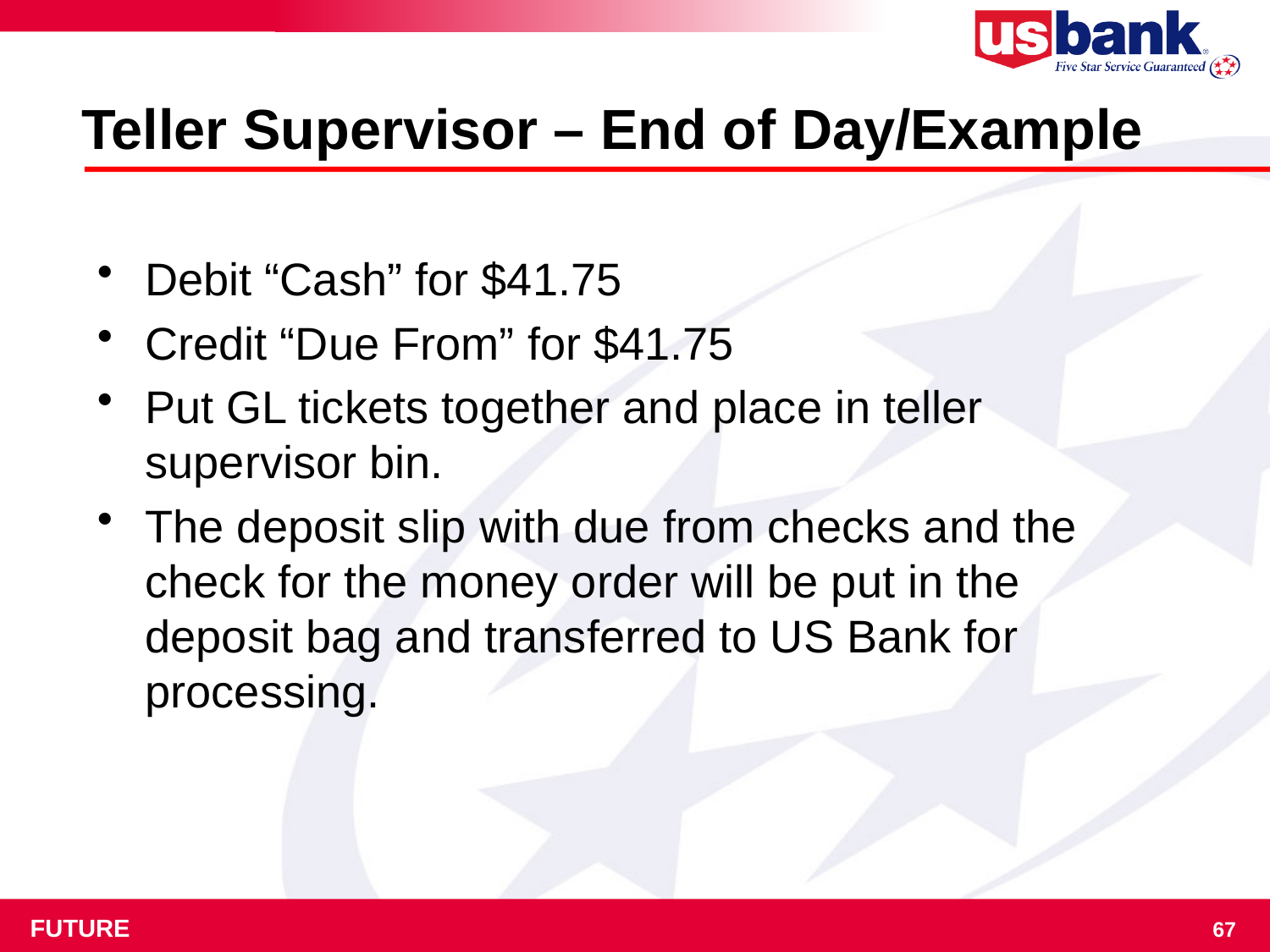

# Teller Supervisor – End of Day/Example
Debit “Cash” for $41.75
Credit “Due From” for $41.75
Put GL tickets together and place in teller supervisor bin.
The deposit slip with due from checks and the check for the money order will be put in the deposit bag and transferred to US Bank for processing.